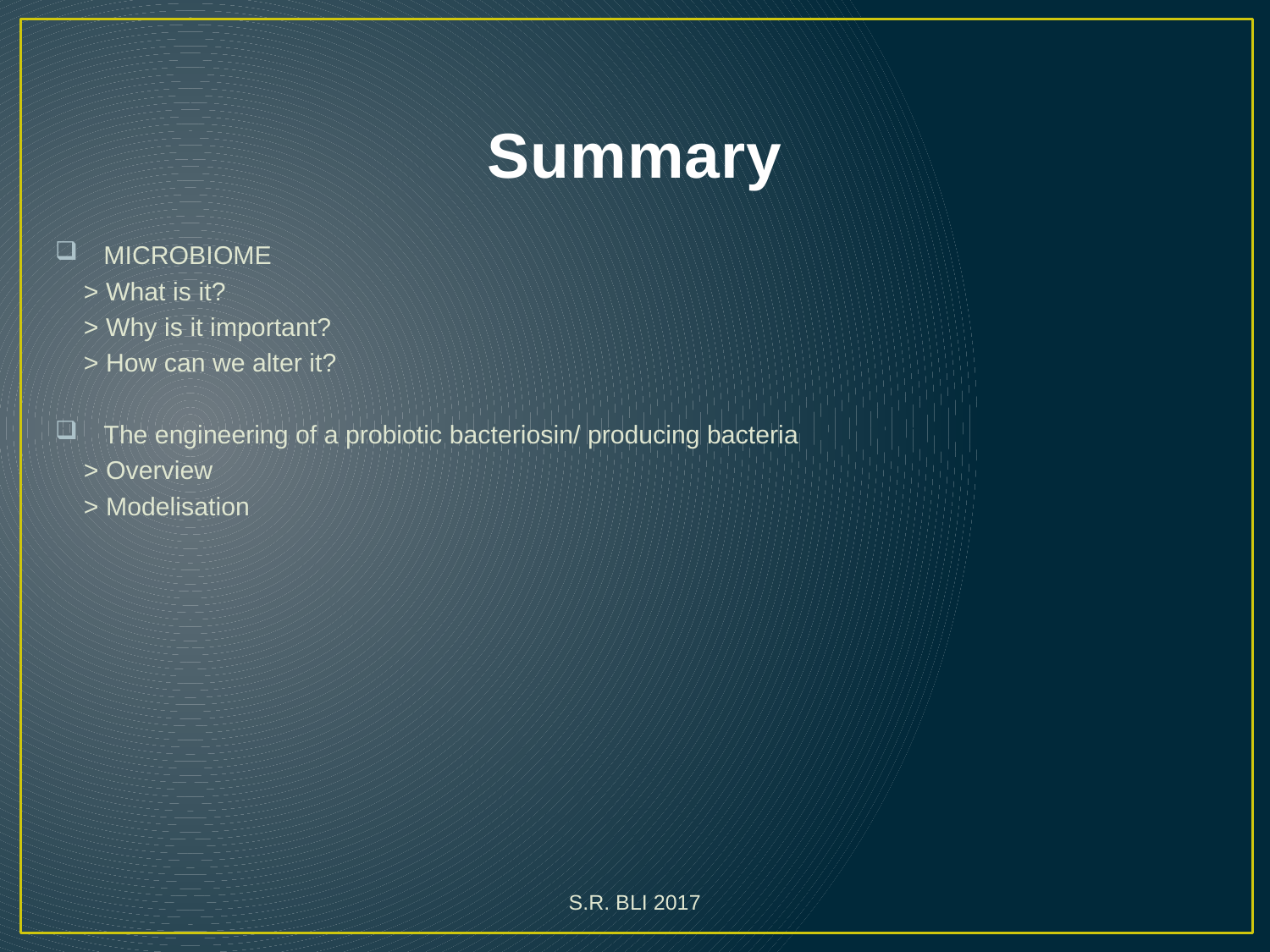

# Summary
    MICROBIOME
    > What is it?
    > Why is it important?
    > How can we alter it?

    The engineering of a probiotic bacteriosin/ producing bacteria
    > Overview
    > Modelisation

S.R. BLI 2017